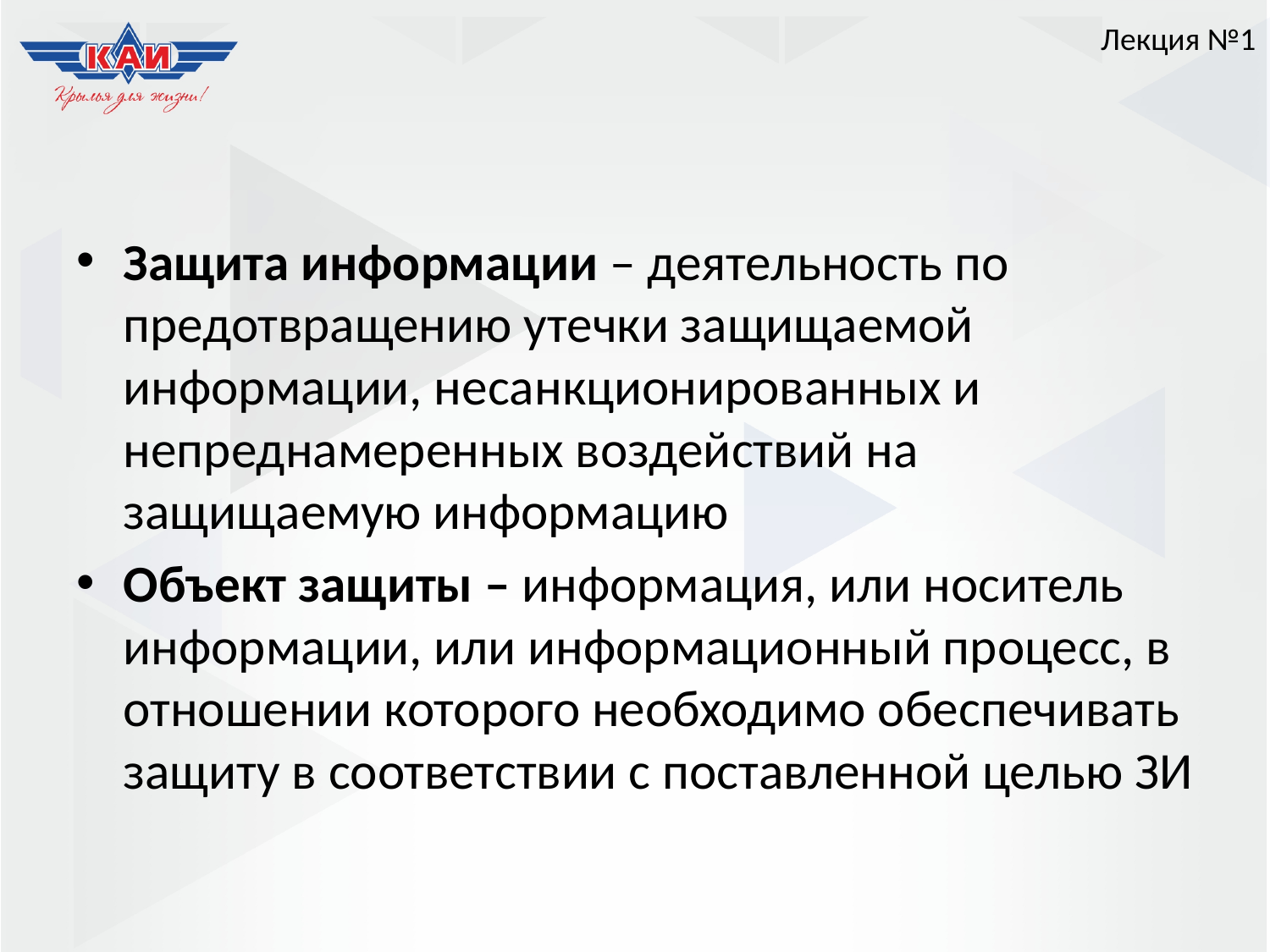

Лекция №1
#
Защита информации – деятельность по предотвращению утечки защищаемой информации, несанкционированных и непреднамеренных воздействий на защищаемую информацию
Объект защиты – информация, или носитель информации, или информационный процесс, в отношении которого необходимо обеспечивать защиту в соответствии с поставленной целью ЗИ